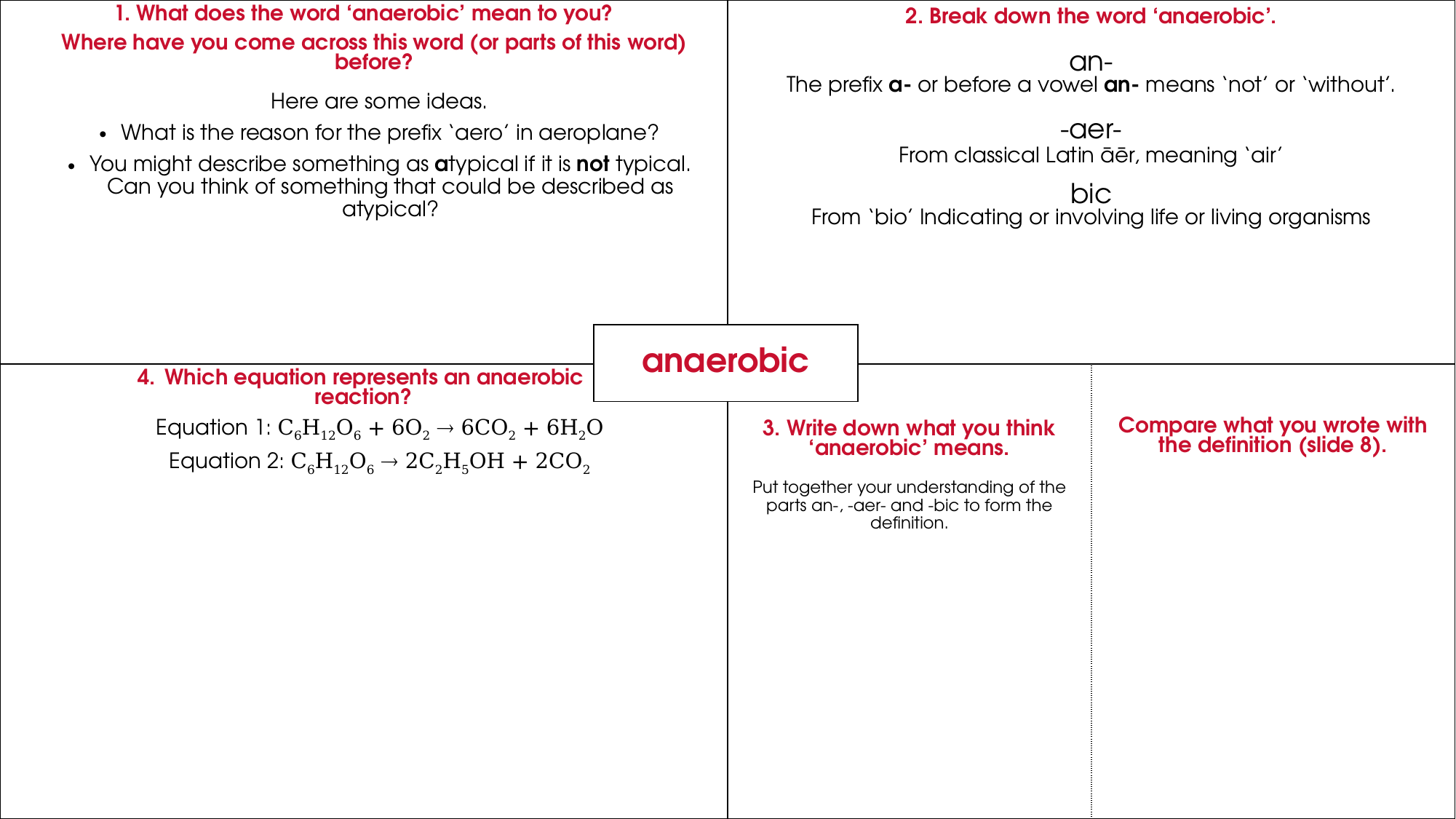

| 1. What does the word ‘anaerobic’ mean to you? Where have you come across this word (or parts of this word) before? Here are some ideas. What is the reason for the prefix ‘aero’ in aeroplane? You might describe something as atypical if it is not typical. Can you think of something that could be described as atypical? | 2. Break down the word ‘anaerobic’. an- The prefix a- or before a vowel an- means ‘not’ or ‘without’. -aer- From classical Latin āēr, meaning ‘air’ bic From ‘bio’ Indicating or involving life or living organisms |  |
| --- | --- | --- |
| Which equation represents an anaerobic reaction? Equation 1: C6H12O6 + 6O2 → 6CO2 + 6H2O Equation 2: C6H12O6 → 2C2H5OH + 2CO2 | 3. Write down what you think ‘anaerobic’ means. Put together your understanding of the parts an-, -aer- and -bic to form the definition. | Compare what you wrote with the definition (slide 8). |
| anaerobic |
| --- |